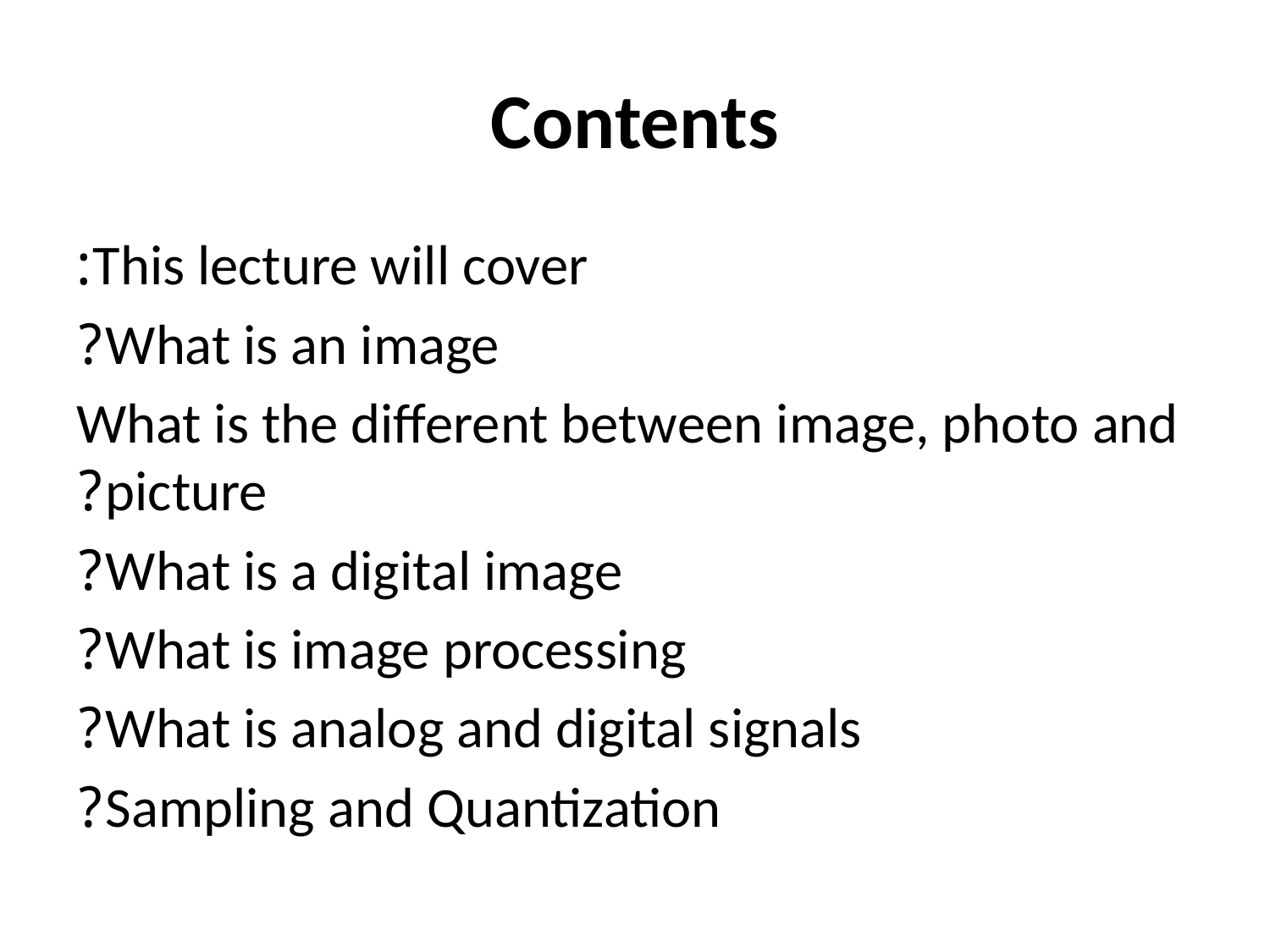

# Contents
This lecture will cover:
What is an image?
What is the different between image, photo and picture?
What is a digital image?
What is image processing?
What is analog and digital signals?
Sampling and Quantization?